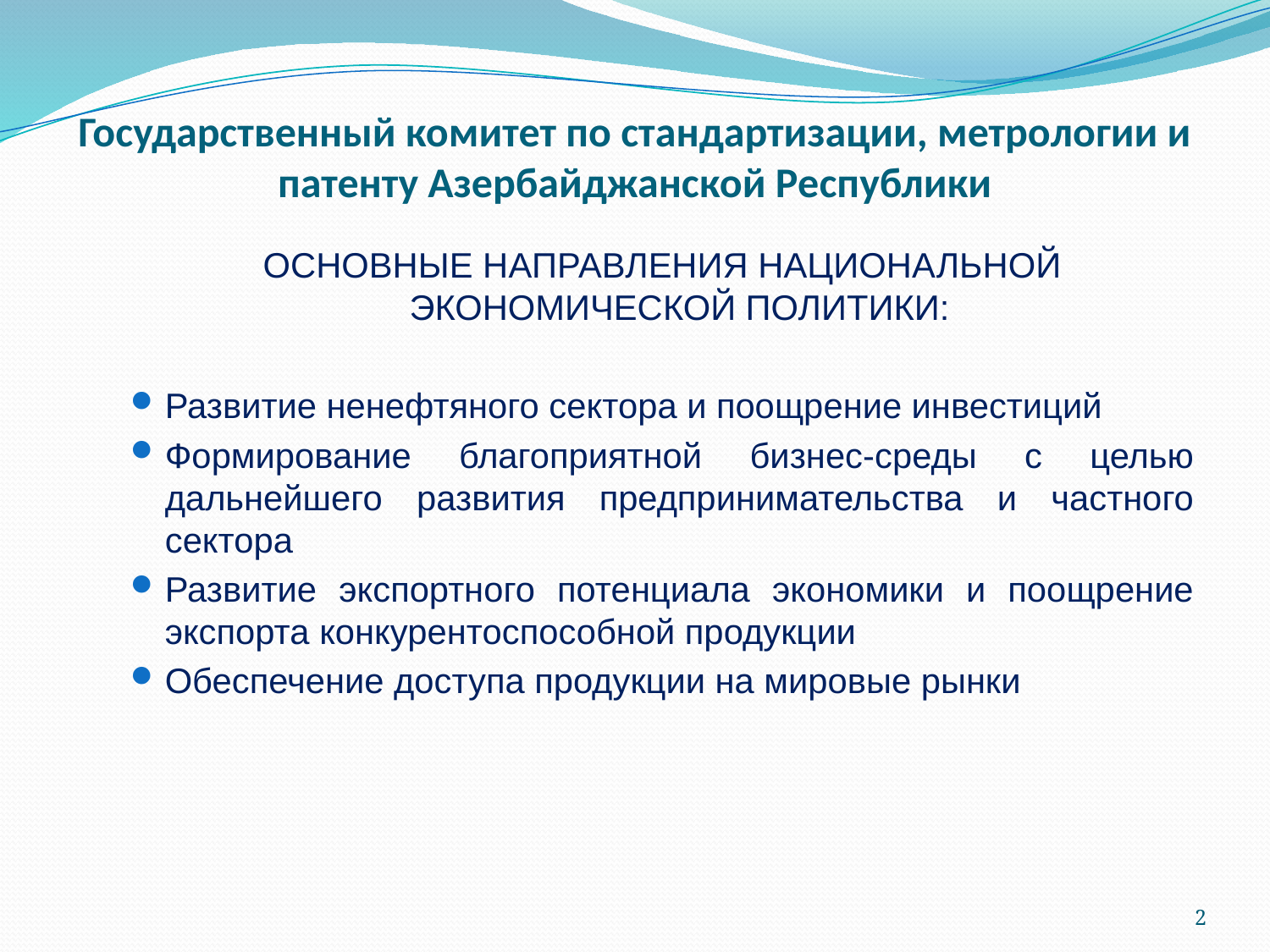

# Государственный комитет по стандартизации, метрологии и патенту Азербайджанской Республики
ОСНОВНЫЕ НАПРАВЛЕНИЯ НАЦИОНАЛЬНОЙ ЭКОНОМИЧЕСКОЙ ПОЛИТИКИ:

Развитие ненефтяного сектора и поощрение инвестиций
Формирование благоприятной бизнес-среды с целью дальнейшего развития предпринимательства и частного сектора
Развитие экспортного потенциала экономики и поощрение экспорта конкурентоспособной продукции
Обеспечение доступа продукции на мировые рынки

2